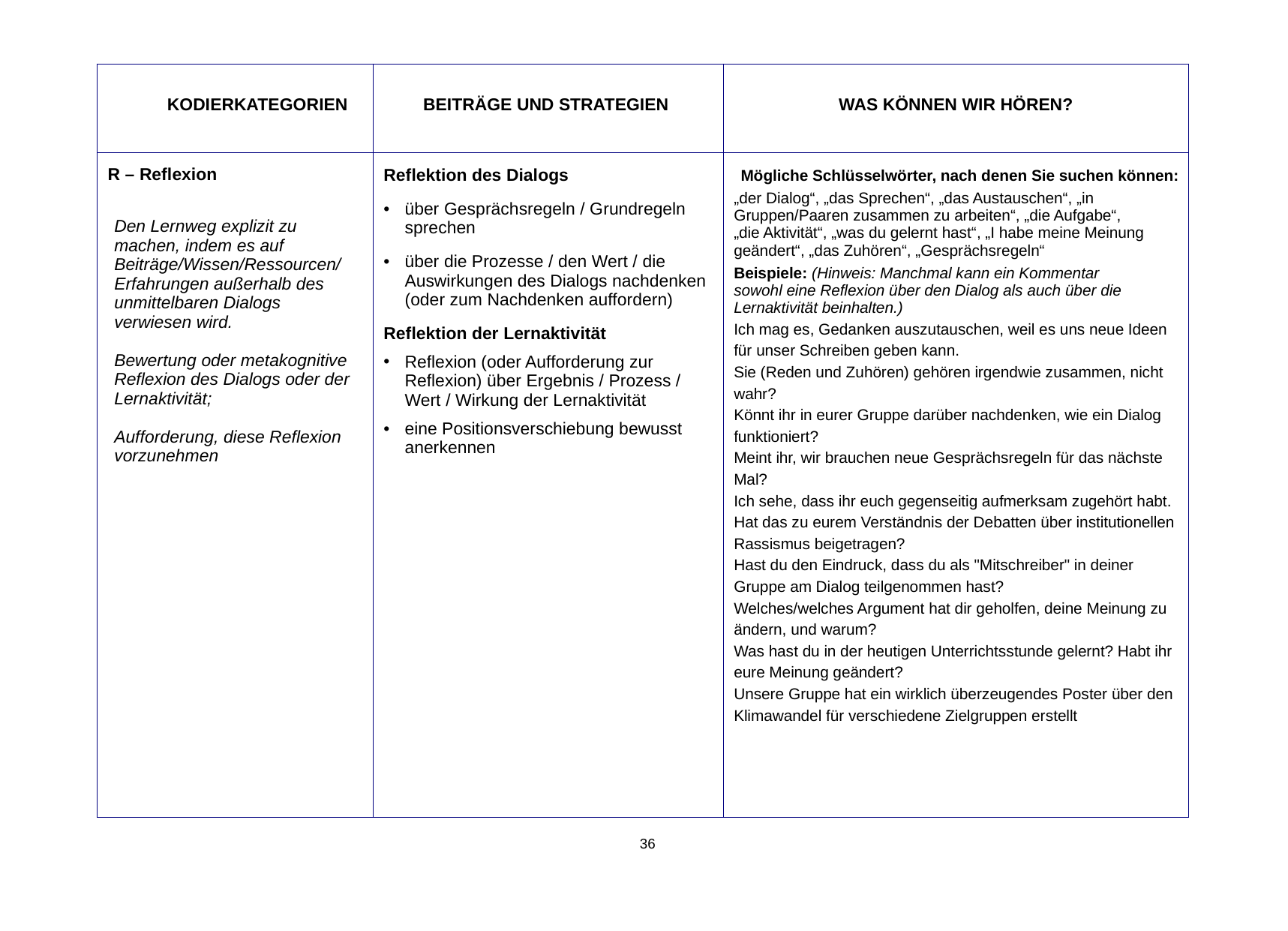

| KODIERKATEGORIEN | BEITRÄGE UND STRATEGIEN | WAS KÖNNEN WIR HÖREN? |
| --- | --- | --- |
| R – Reflexion Den Lernweg explizit zu machen, indem es auf Beiträge/Wissen/Ressourcen/ Erfahrungen außerhalb des unmittelbaren Dialogs verwiesen wird. Bewertung oder metakognitive Reflexion des Dialogs oder der Lernaktivität; Aufforderung, diese Reflexion vorzunehmen | Reflektion des Dialogs über Gesprächsregeln / Grundregeln sprechen über die Prozesse / den Wert / die Auswirkungen des Dialogs nachdenken (oder zum Nachdenken auffordern) Reflektion der Lernaktivität Reflexion (oder Aufforderung zur Reflexion) über Ergebnis / Prozess / Wert / Wirkung der Lernaktivität eine Positionsverschiebung bewusst anerkennen | Mögliche Schlüsselwörter, nach denen Sie suchen können: „der Dialog“, „das Sprechen“, „das Austauschen“, „in Gruppen/Paaren zusammen zu arbeiten“, „die Aufgabe“, „die Aktivität“, „was du gelernt hast“, „I habe meine Meinung geändert“, „das Zuhören“, „Gesprächsregeln“ Beispiele: (Hinweis: Manchmal kann ein Kommentar sowohl eine Reflexion über den Dialog als auch über die Lernaktivität beinhalten.) Ich mag es, Gedanken auszutauschen, weil es uns neue Ideen für unser Schreiben geben kann. Sie (Reden und Zuhören) gehören irgendwie zusammen, nicht wahr? Könnt ihr in eurer Gruppe darüber nachdenken, wie ein Dialog funktioniert? Meint ihr, wir brauchen neue Gesprächsregeln für das nächste Mal? Ich sehe, dass ihr euch gegenseitig aufmerksam zugehört habt. Hat das zu eurem Verständnis der Debatten über institutionellen Rassismus beigetragen? Hast du den Eindruck, dass du als "Mitschreiber" in deiner Gruppe am Dialog teilgenommen hast? Welches/welches Argument hat dir geholfen, deine Meinung zu ändern, und warum? Was hast du in der heutigen Unterrichtsstunde gelernt? Habt ihr eure Meinung geändert? Unsere Gruppe hat ein wirklich überzeugendes Poster über den Klimawandel für verschiedene Zielgruppen erstellt |
36